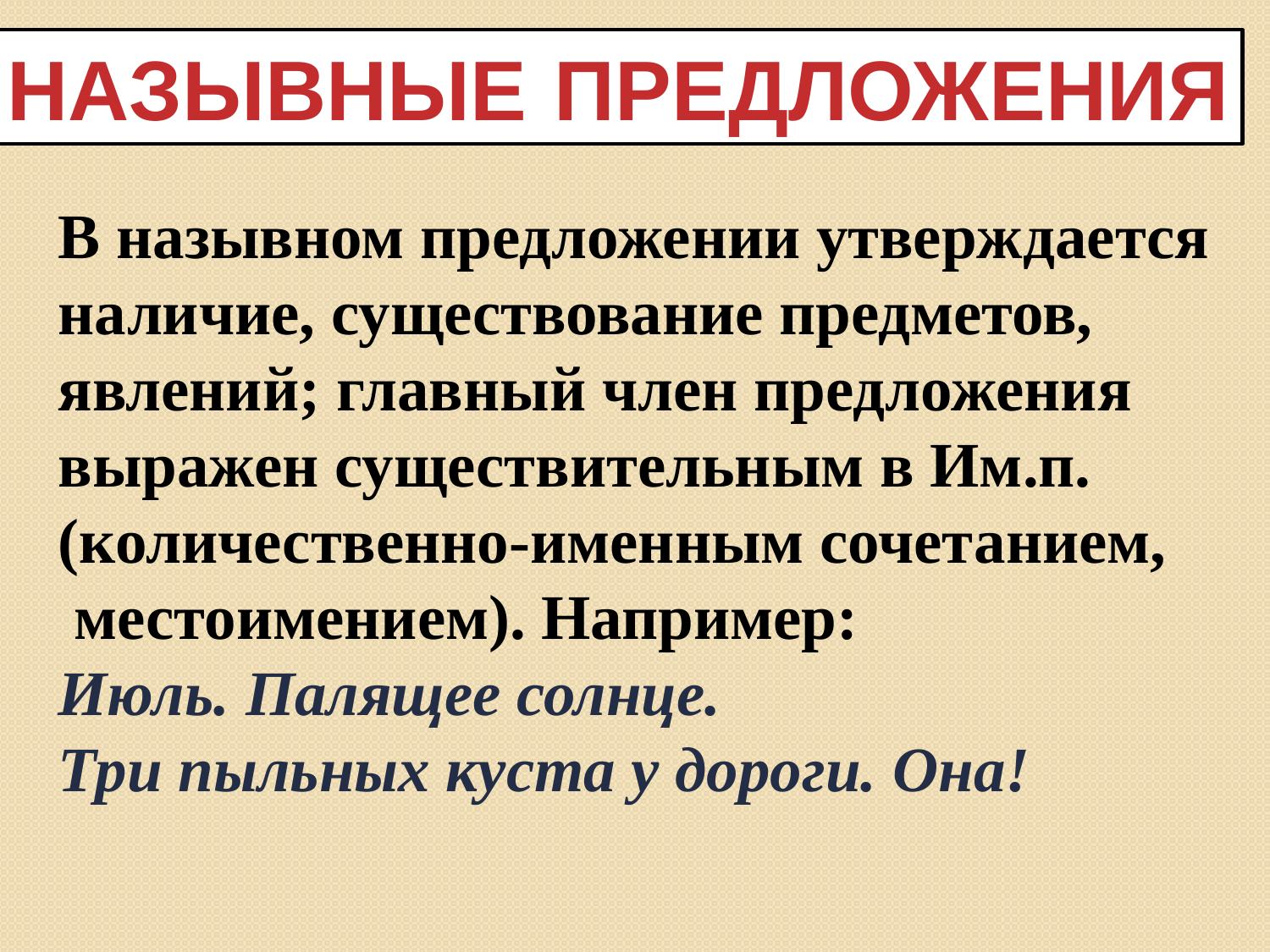

НАЗЫВНЫЕ ПРЕДЛОЖЕНИЯ
В назывном предложении утверждается
наличие, существование предметов,
явлений; главный член предложения
выражен существительным в Им.п.
(количественно-именным сочетанием,
 местоимением). Например:
Июль. Палящее солнце.
Три пыльных куста у дороги. Она!